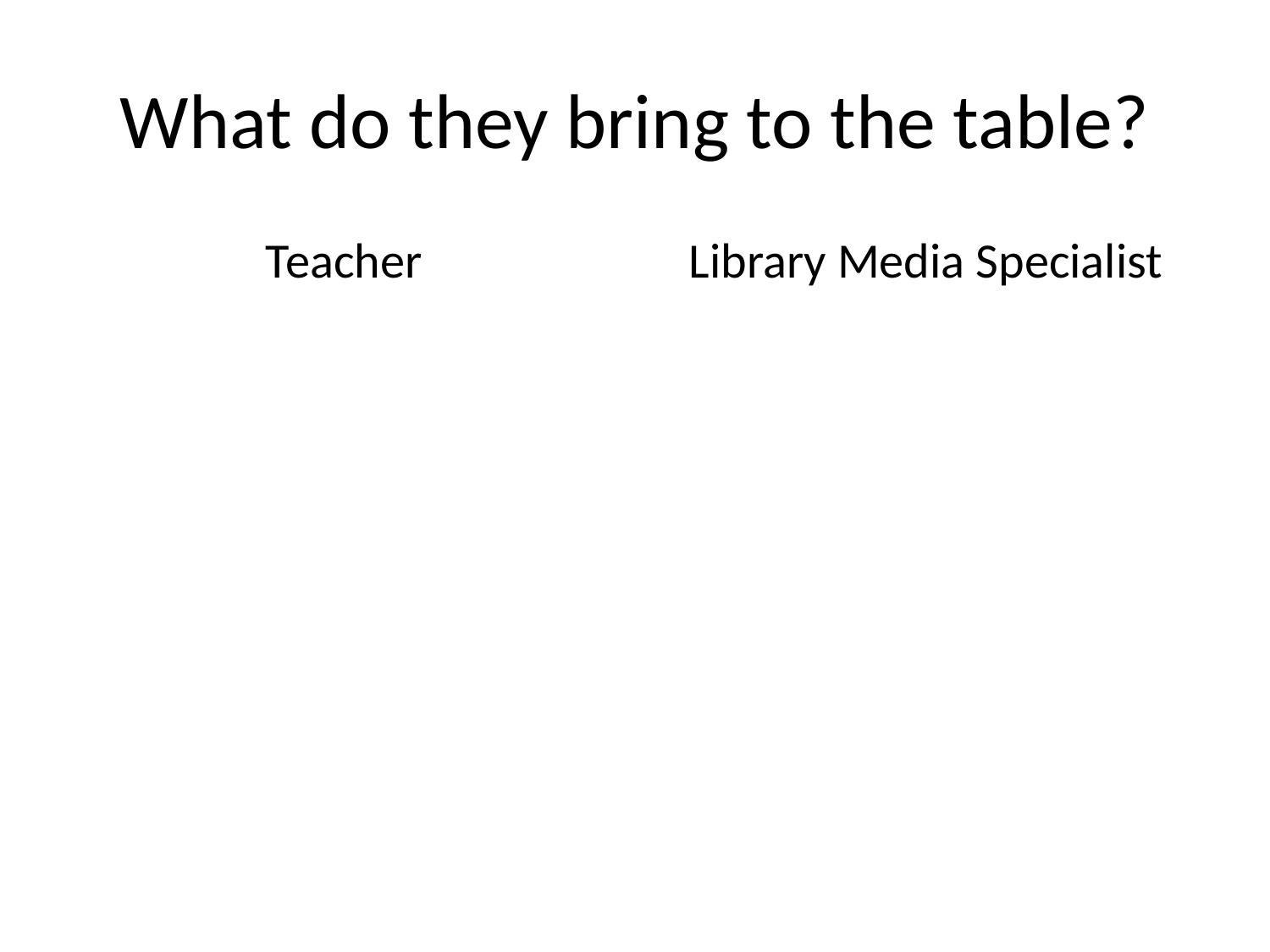

# What do they bring to the table?
Teacher
Library Media Specialist